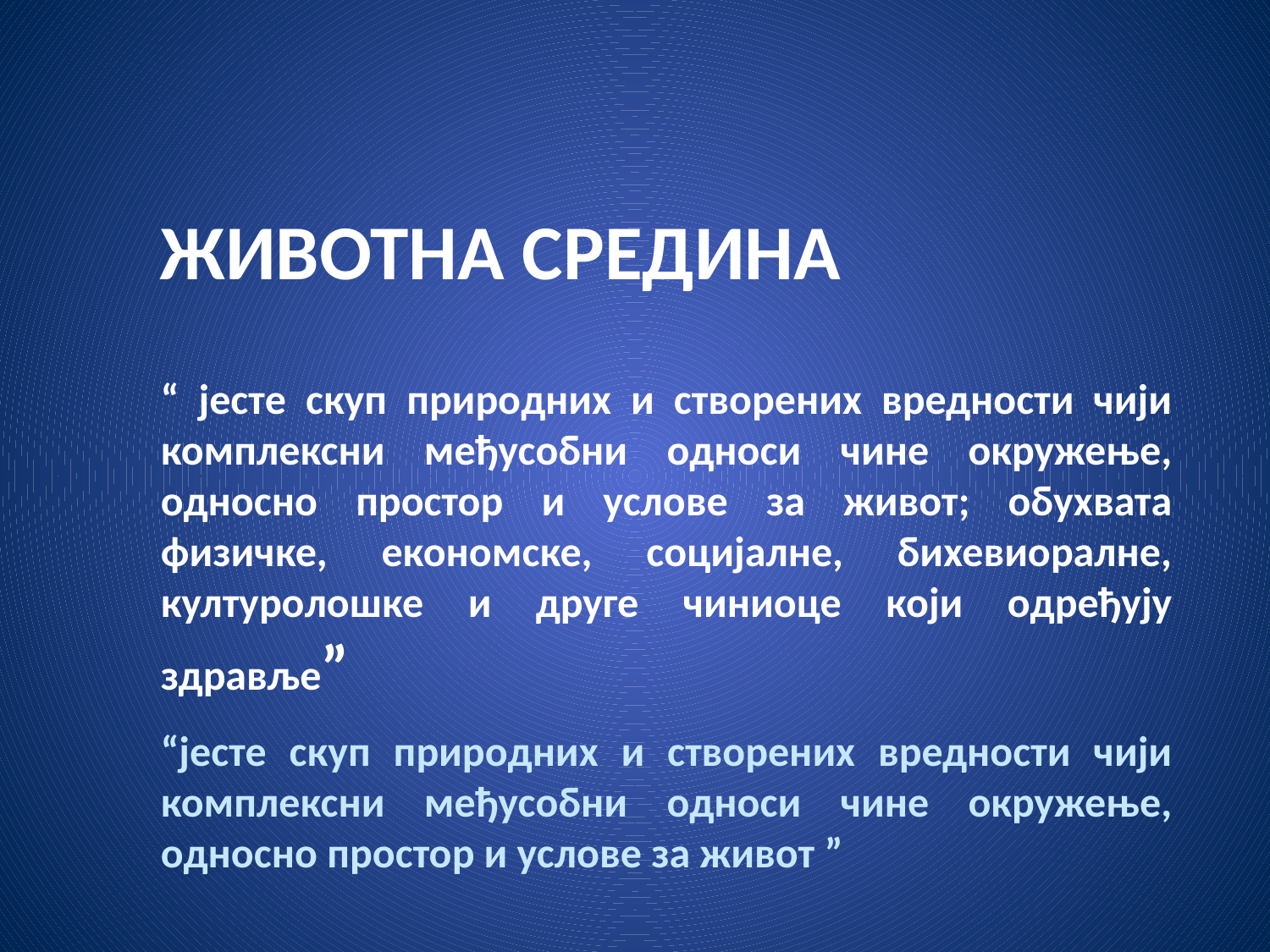

# ЖИВОТНА СРЕДИНА
“ јесте скуп природних и створених вредности чији комплексни међусобни односи чине окружење, односно простор и услове за живот; обухвата физичке, економске, социјалне, бихевиоралне, културолошке и друге чиниоце који одређују здравље”
“јесте скуп природних и створених вредности чији комплексни међусобни односи чине окружење, односно простор и услове за живот ”